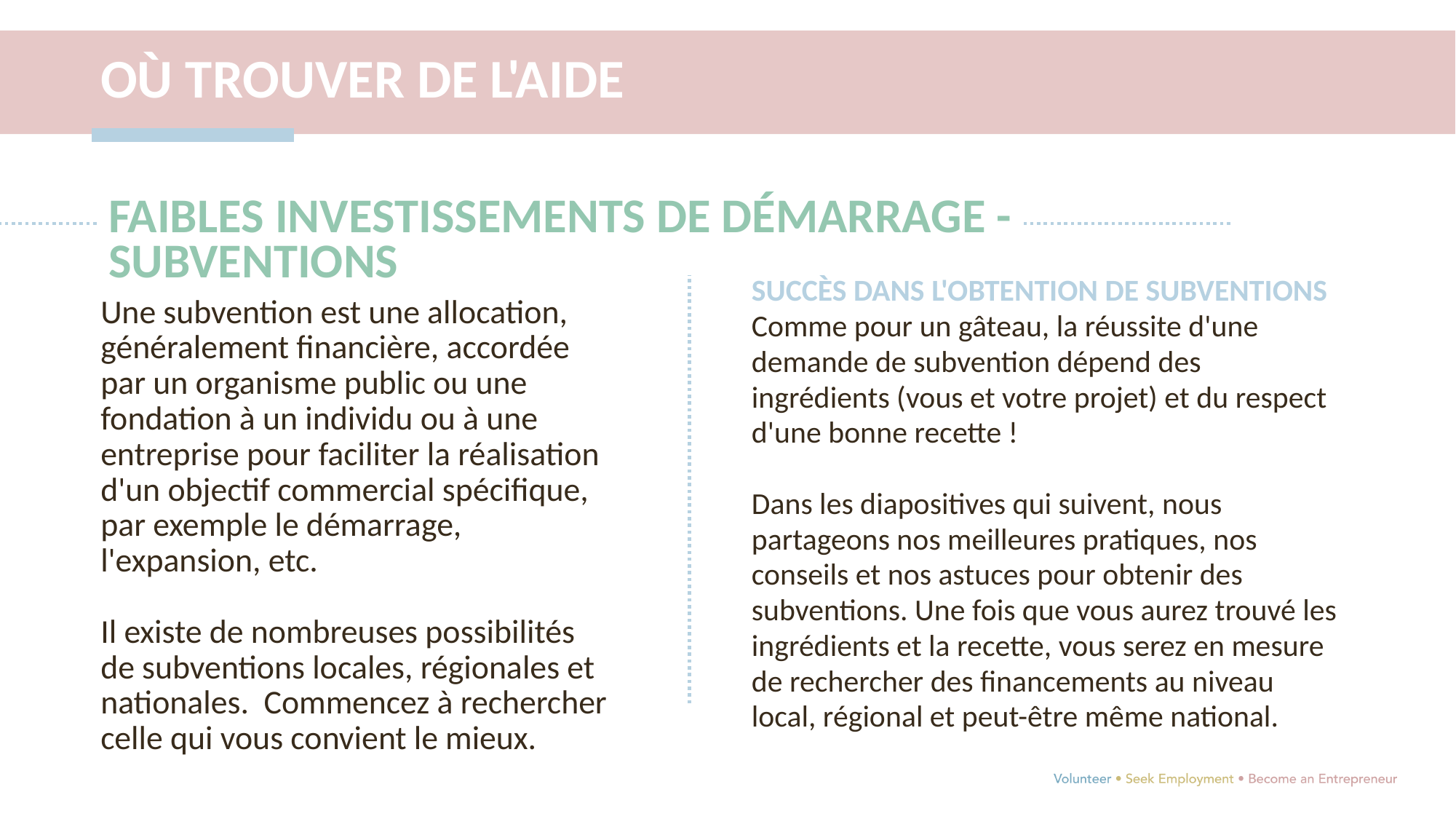

OÙ TROUVER DE L'AIDE
FAIBLES INVESTISSEMENTS DE DÉMARRAGE - SUBVENTIONS
SUCCÈS DANS L'OBTENTION DE SUBVENTIONS
Comme pour un gâteau, la réussite d'une demande de subvention dépend des ingrédients (vous et votre projet) et du respect d'une bonne recette !

Dans les diapositives qui suivent, nous partageons nos meilleures pratiques, nos conseils et nos astuces pour obtenir des subventions. Une fois que vous aurez trouvé les ingrédients et la recette, vous serez en mesure de rechercher des financements au niveau local, régional et peut-être même national.
Une subvention est une allocation, généralement financière, accordée par un organisme public ou une fondation à un individu ou à une entreprise pour faciliter la réalisation d'un objectif commercial spécifique, par exemple le démarrage, l'expansion, etc.

Il existe de nombreuses possibilités de subventions locales, régionales et nationales.  Commencez à rechercher celle qui vous convient le mieux.